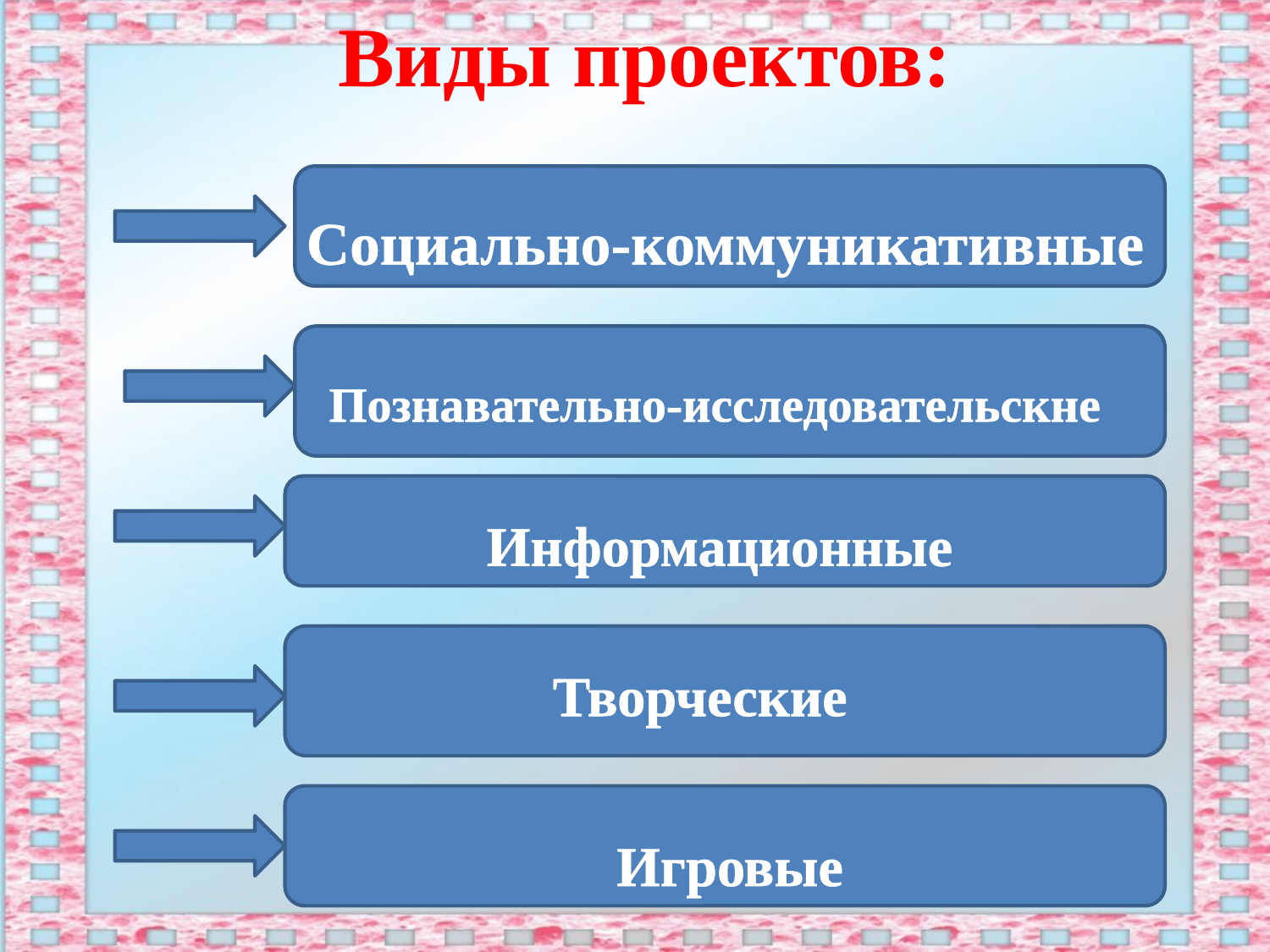

# Виды проектов:

Социально-коммуникативные

Познавательно-исследовательскне

Информационные

Творческие

Игровые